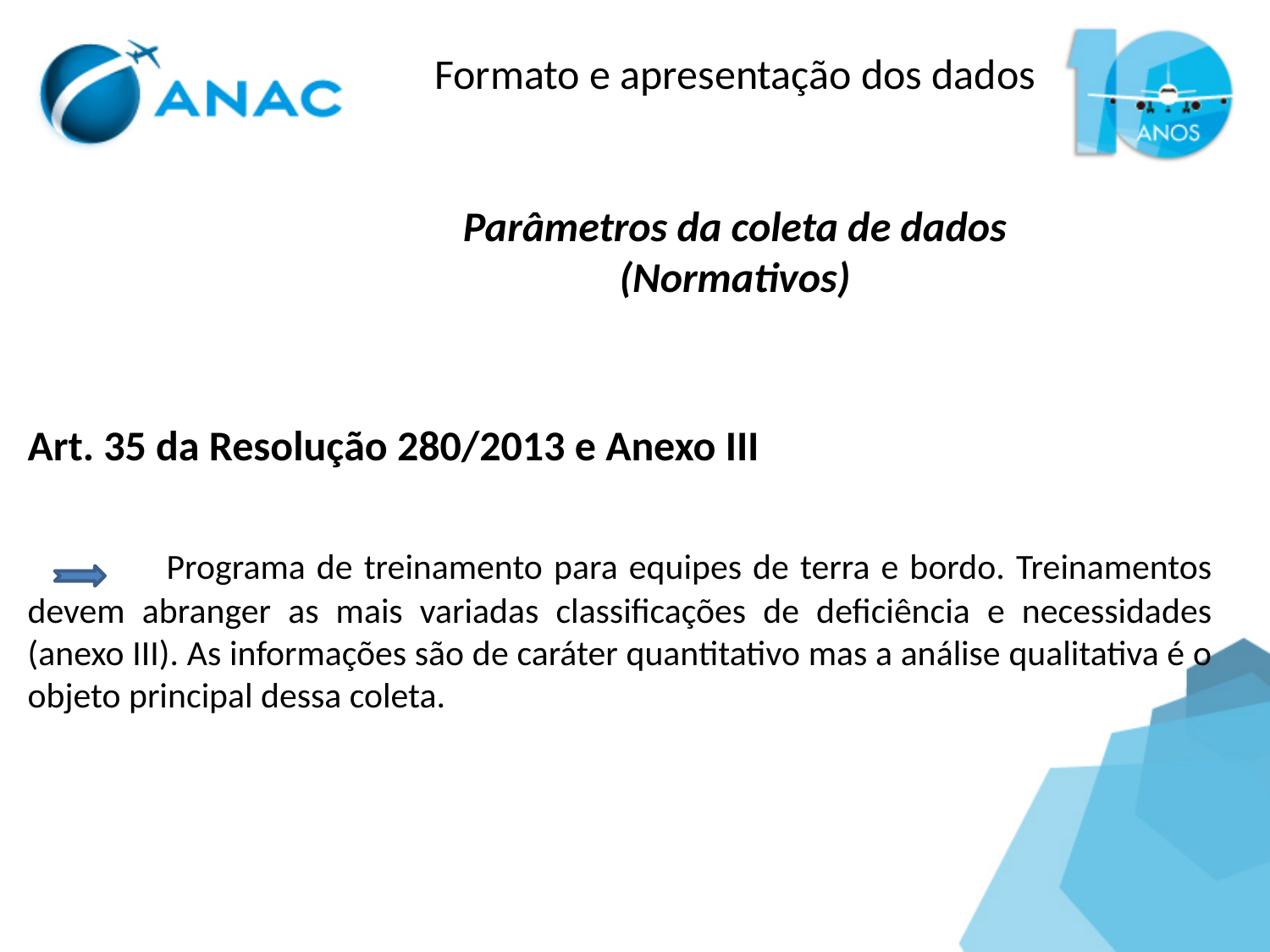

Formato e apresentação dos dados

Parâmetros da coleta de dados
(Normativos)

Art. 35 da Resolução 280/2013 e Anexo III

           Programa de treinamento para equipes de terra e bordo. Treinamentos devem abranger as mais variadas classificações de deficiência e necessidades (anexo III). As informações são de caráter quantitativo mas a análise qualitativa é o objeto principal dessa coleta.